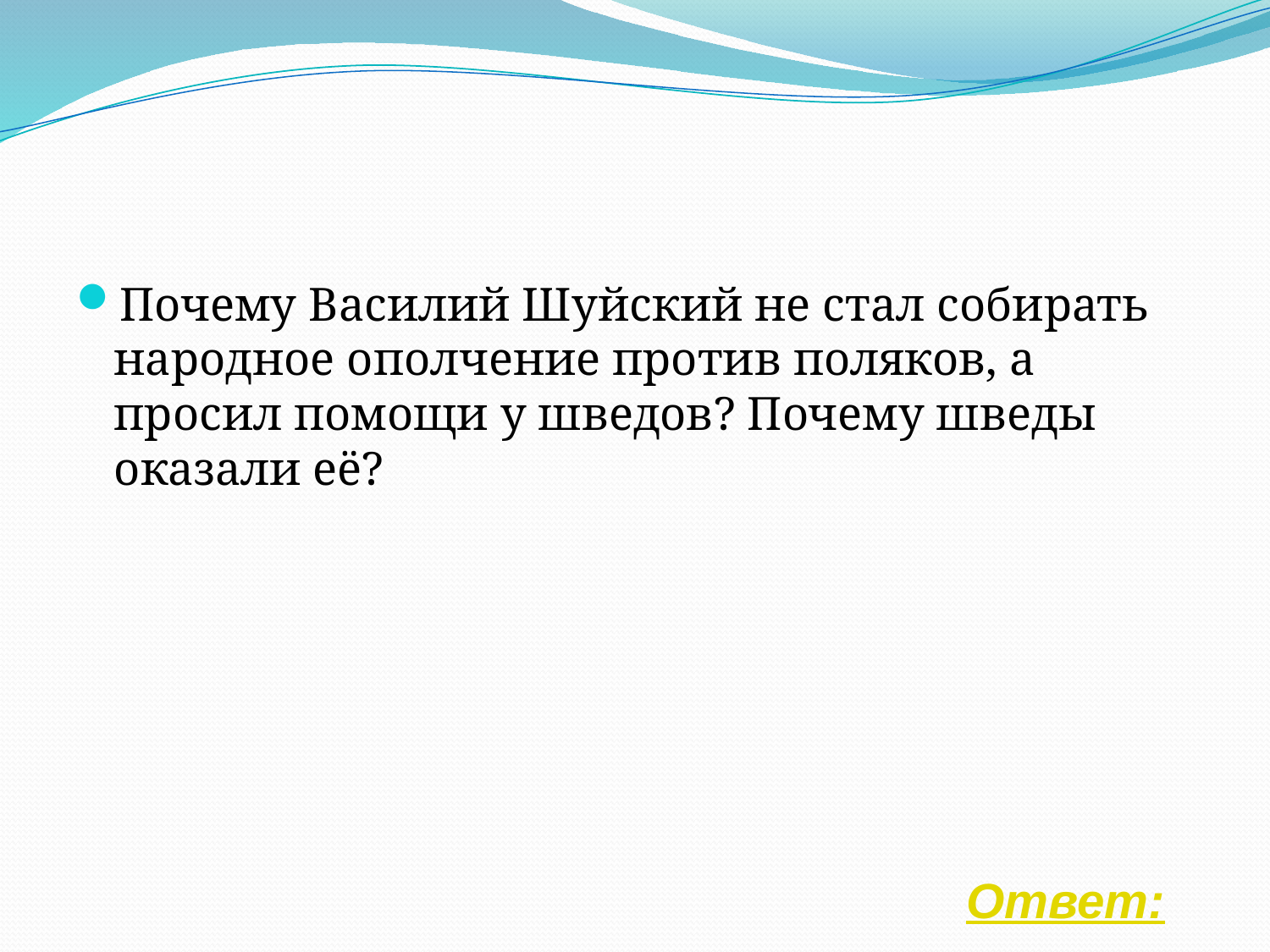

Почему Василий Шуйский не стал собирать народное ополчение против поляков, а просил помощи у шведов? Почему шведы оказали её?
Ответ: